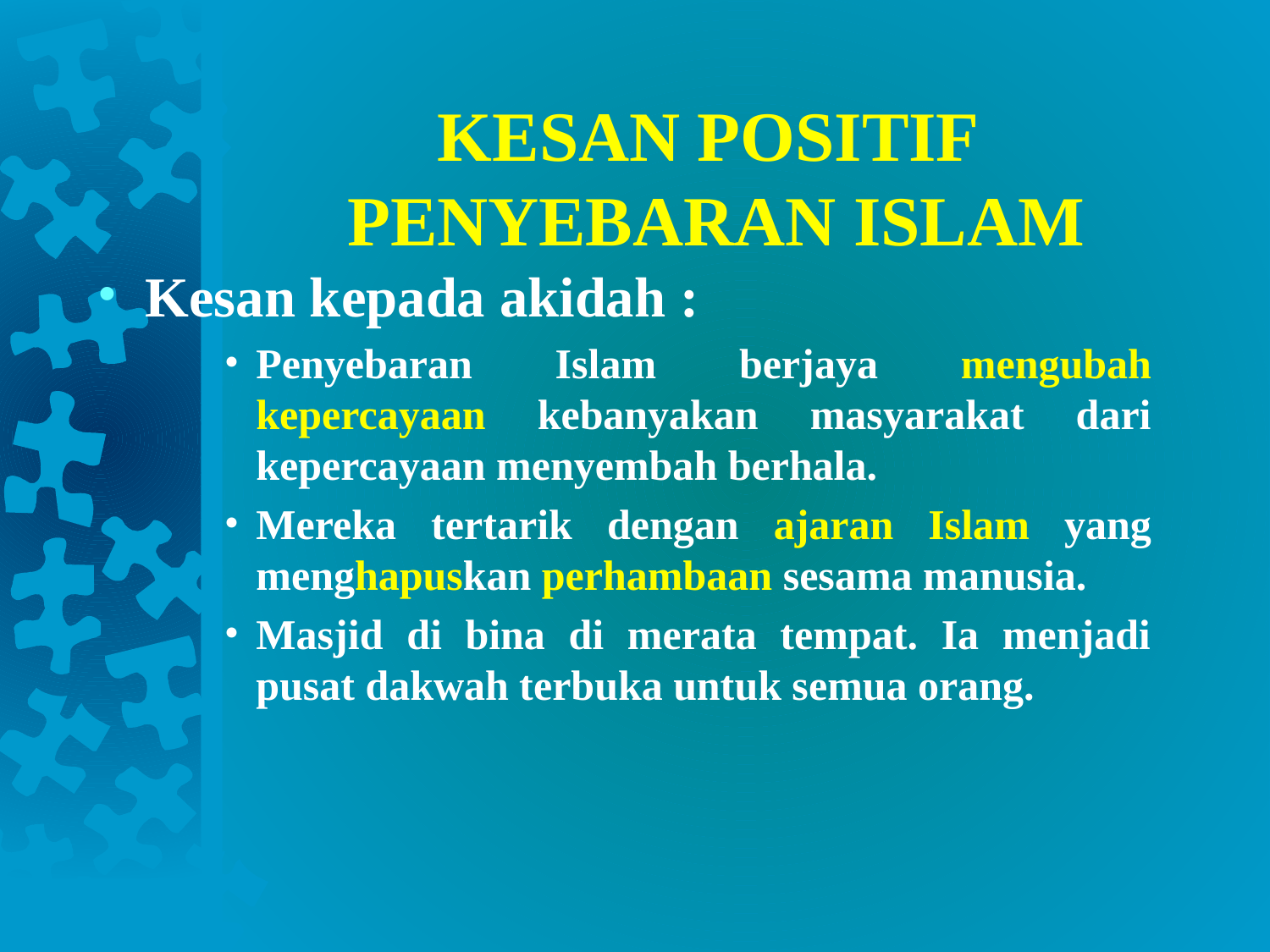

# KESAN POSITIF PENYEBARAN ISLAM
Kesan kepada akidah :
Penyebaran Islam berjaya mengubah kepercayaan kebanyakan masyarakat dari kepercayaan menyembah berhala.
Mereka tertarik dengan ajaran Islam yang menghapuskan perhambaan sesama manusia.
Masjid di bina di merata tempat. Ia menjadi pusat dakwah terbuka untuk semua orang.